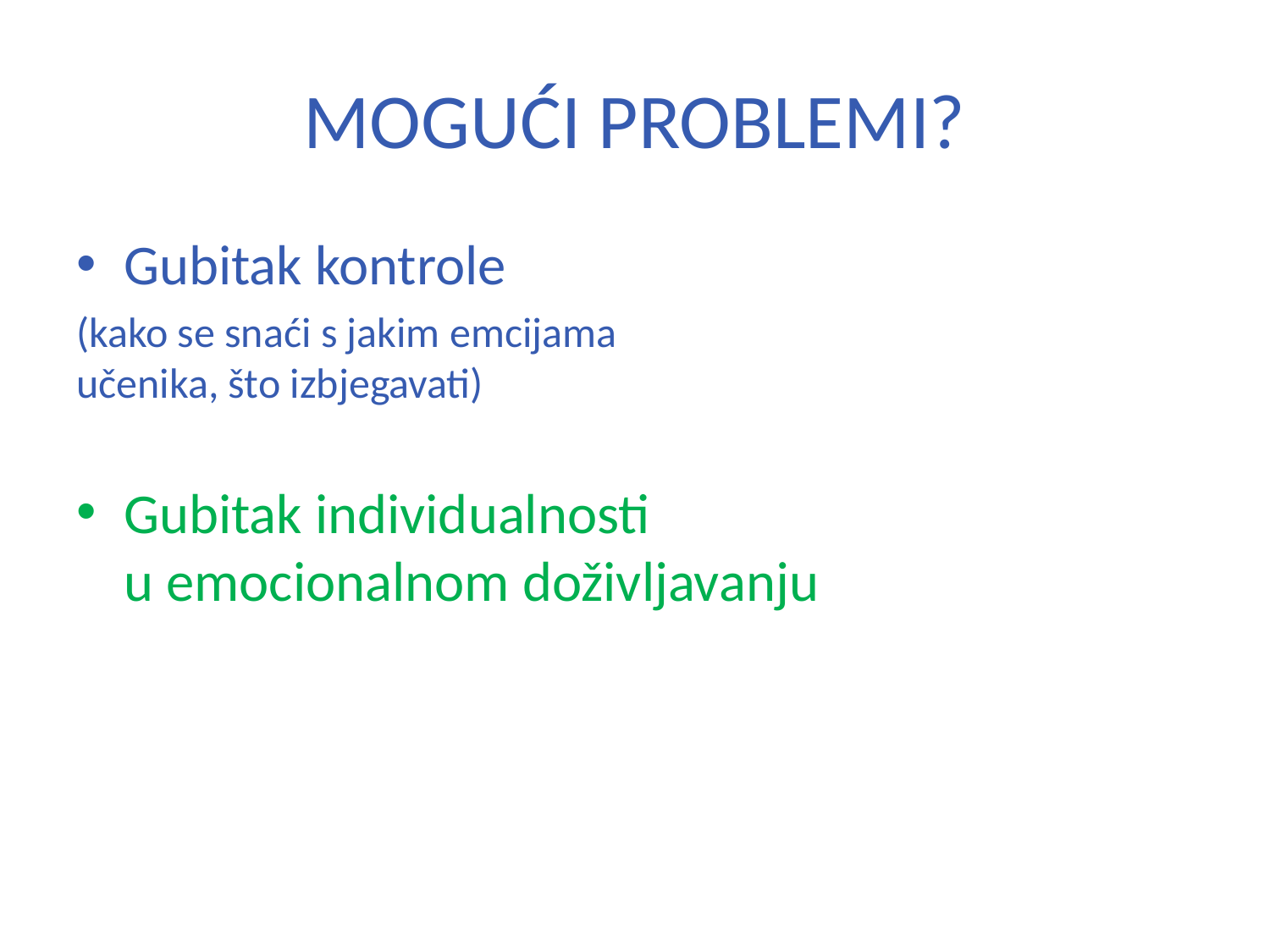

# MOGUĆI PROBLEMI?
Gubitak kontrole
(kako se snaći s jakim emcijama
učenika, što izbjegavati)

Gubitak individualnosti
u emocionalnom doživljavanju